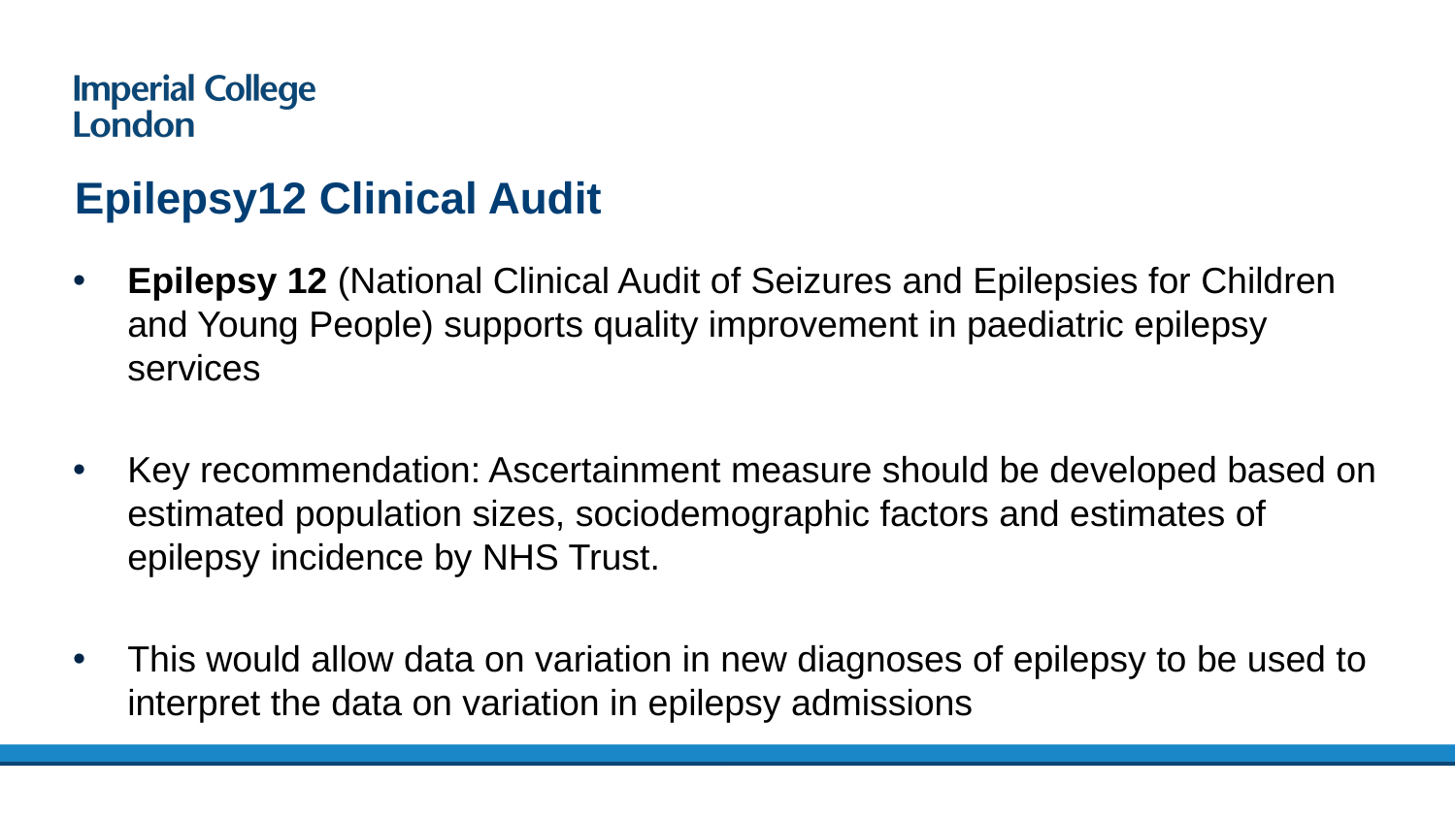

Epilepsy12 Clinical Audit
Epilepsy 12 (National Clinical Audit of Seizures and Epilepsies for Children and Young People) supports quality improvement in paediatric epilepsy services

Key recommendation: Ascertainment measure should be developed based on estimated population sizes, sociodemographic factors and estimates of epilepsy incidence by NHS Trust.

This would allow data on variation in new diagnoses of epilepsy to be used to interpret the data on variation in epilepsy admissions